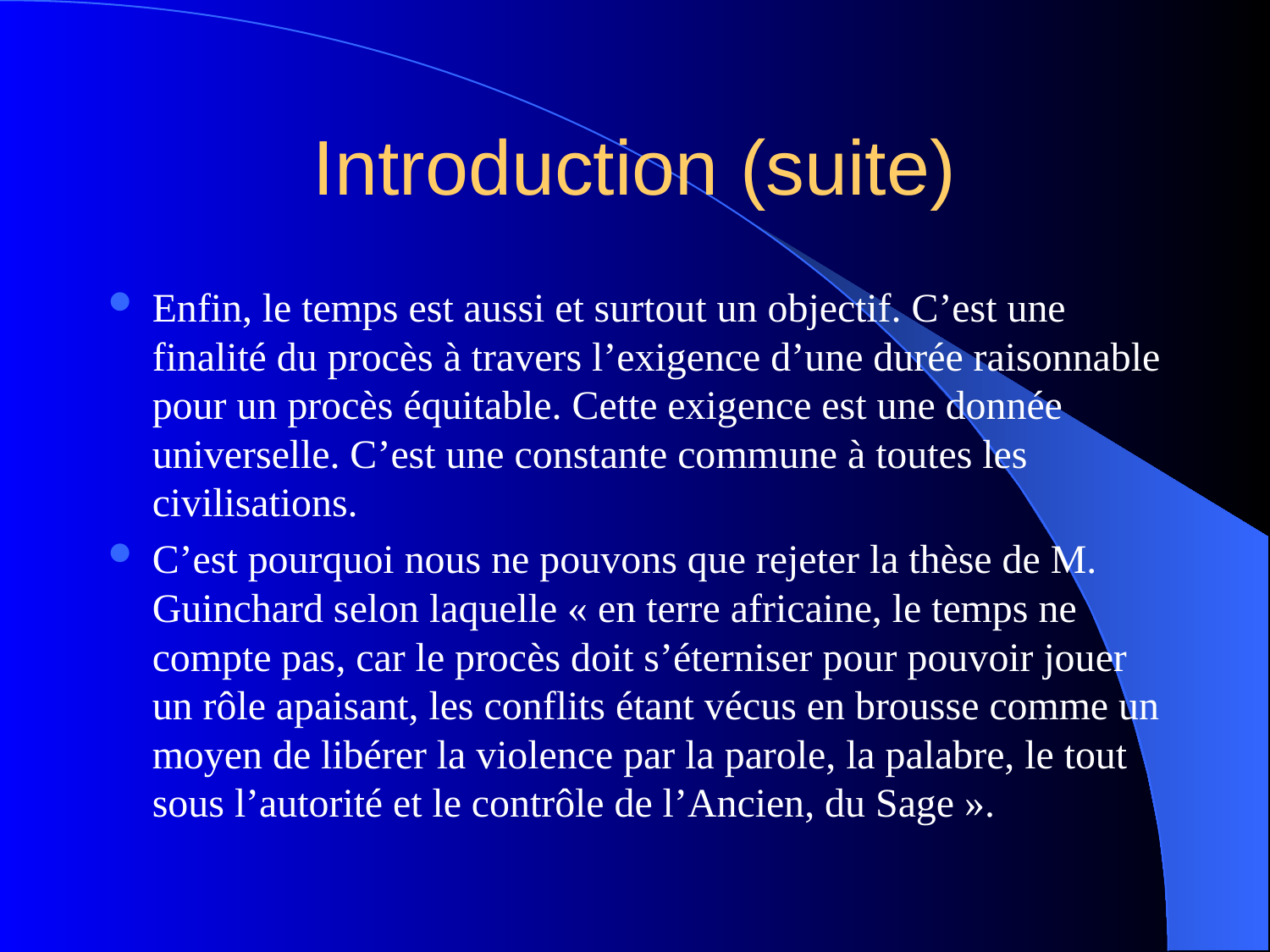

# Introduction (suite)
Enfin, le temps est aussi et surtout un objectif. C’est une finalité du procès à travers l’exigence d’une durée raisonnable pour un procès équitable. Cette exigence est une donnée universelle. C’est une constante commune à toutes les civilisations.
C’est pourquoi nous ne pouvons que rejeter la thèse de M. Guinchard selon laquelle « en terre africaine, le temps ne compte pas, car le procès doit s’éterniser pour pouvoir jouer un rôle apaisant, les conflits étant vécus en brousse comme un moyen de libérer la violence par la parole, la palabre, le tout sous l’autorité et le contrôle de l’Ancien, du Sage ».